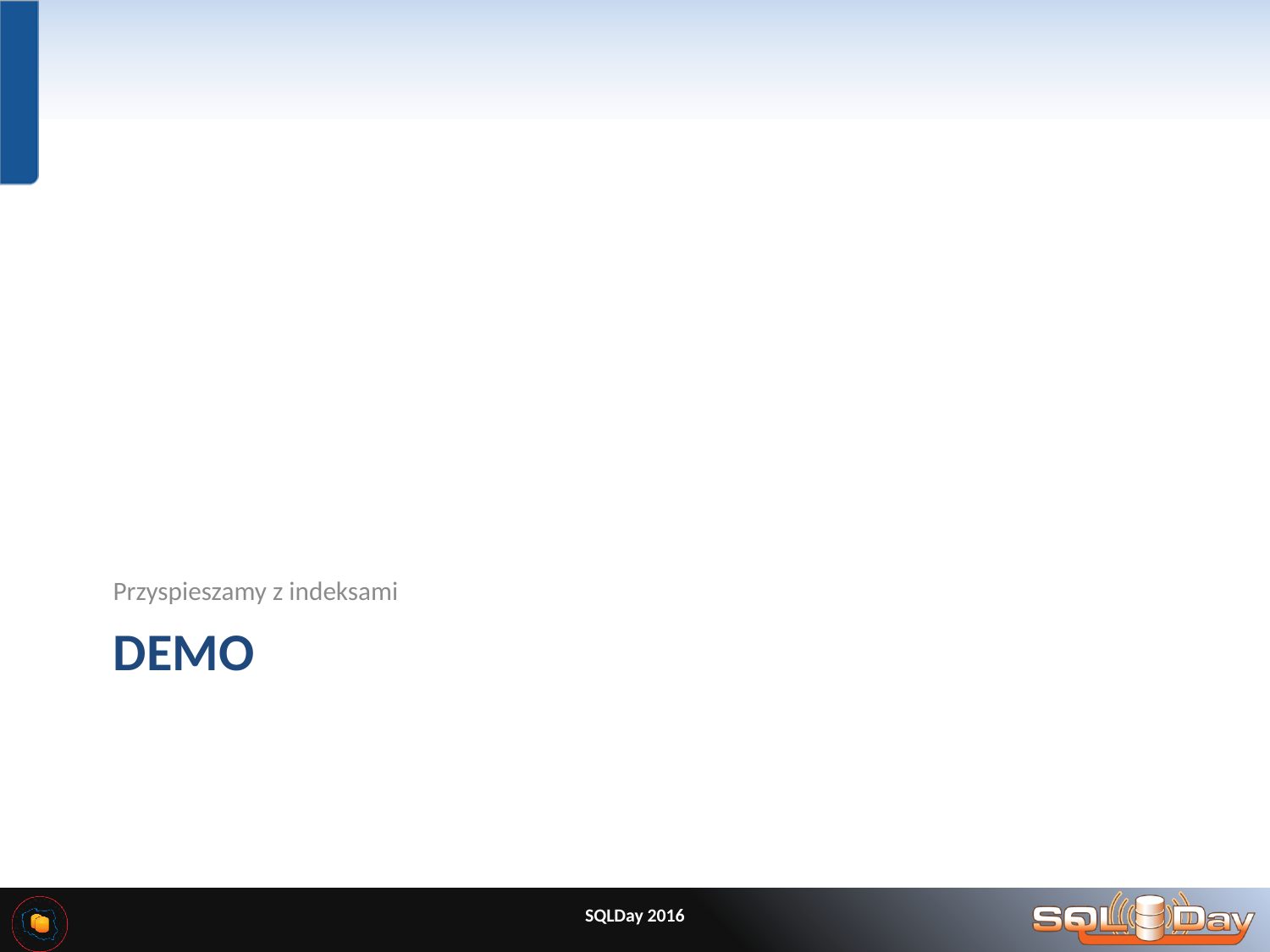

Przyspieszamy z indeksami
# DEMO
SQLDay 2016